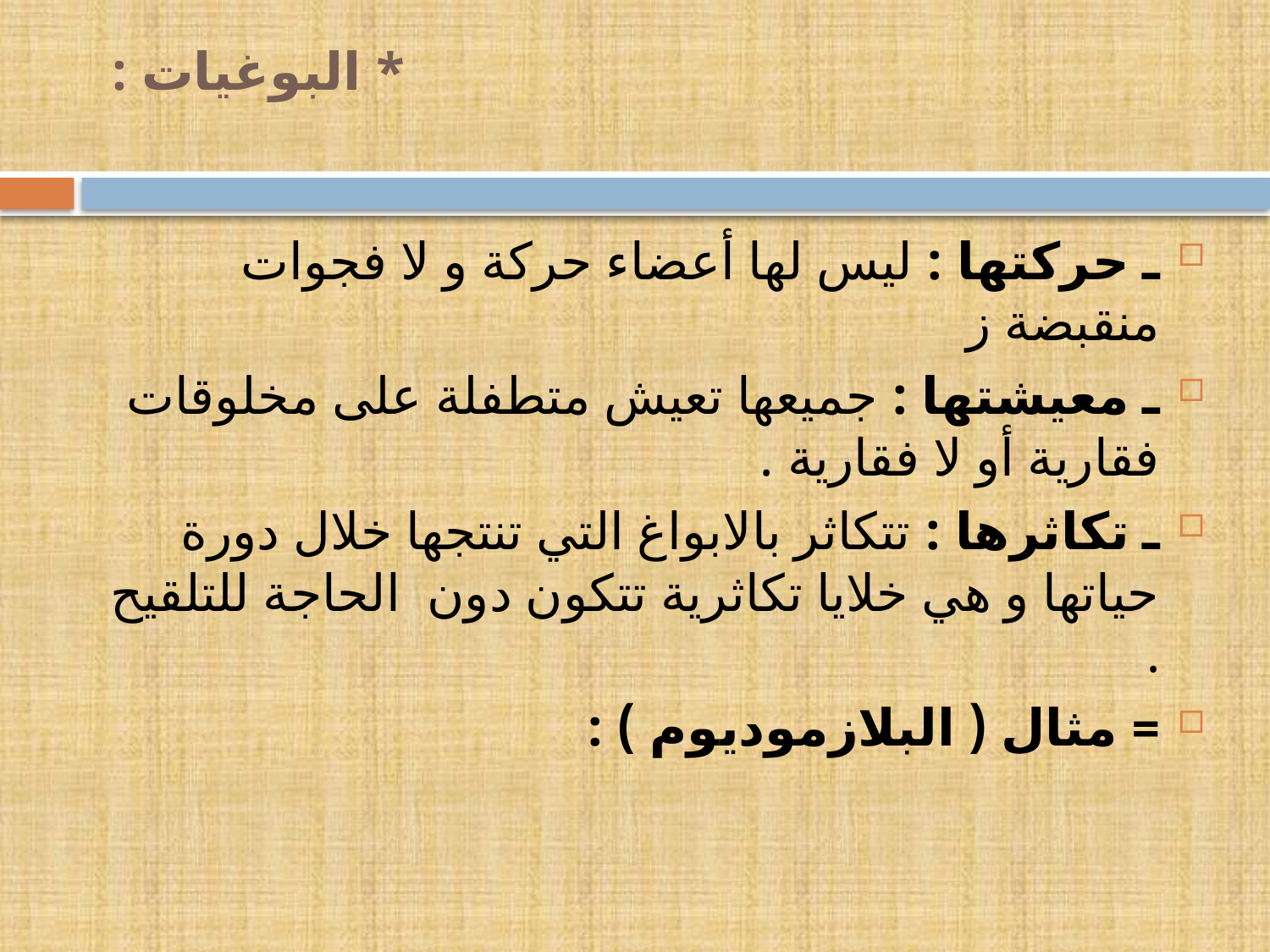

# * البوغيات :
ـ حركتها : ليس لها أعضاء حركة و لا فجوات منقبضة ز
ـ معيشتها : جميعها تعيش متطفلة على مخلوقات فقارية أو لا فقارية .
ـ تكاثرها : تتكاثر بالابواغ التي تنتجها خلال دورة حياتها و هي خلايا تكاثرية تتكون دون  الحاجة للتلقيح .
= مثال ( البلازموديوم ) :